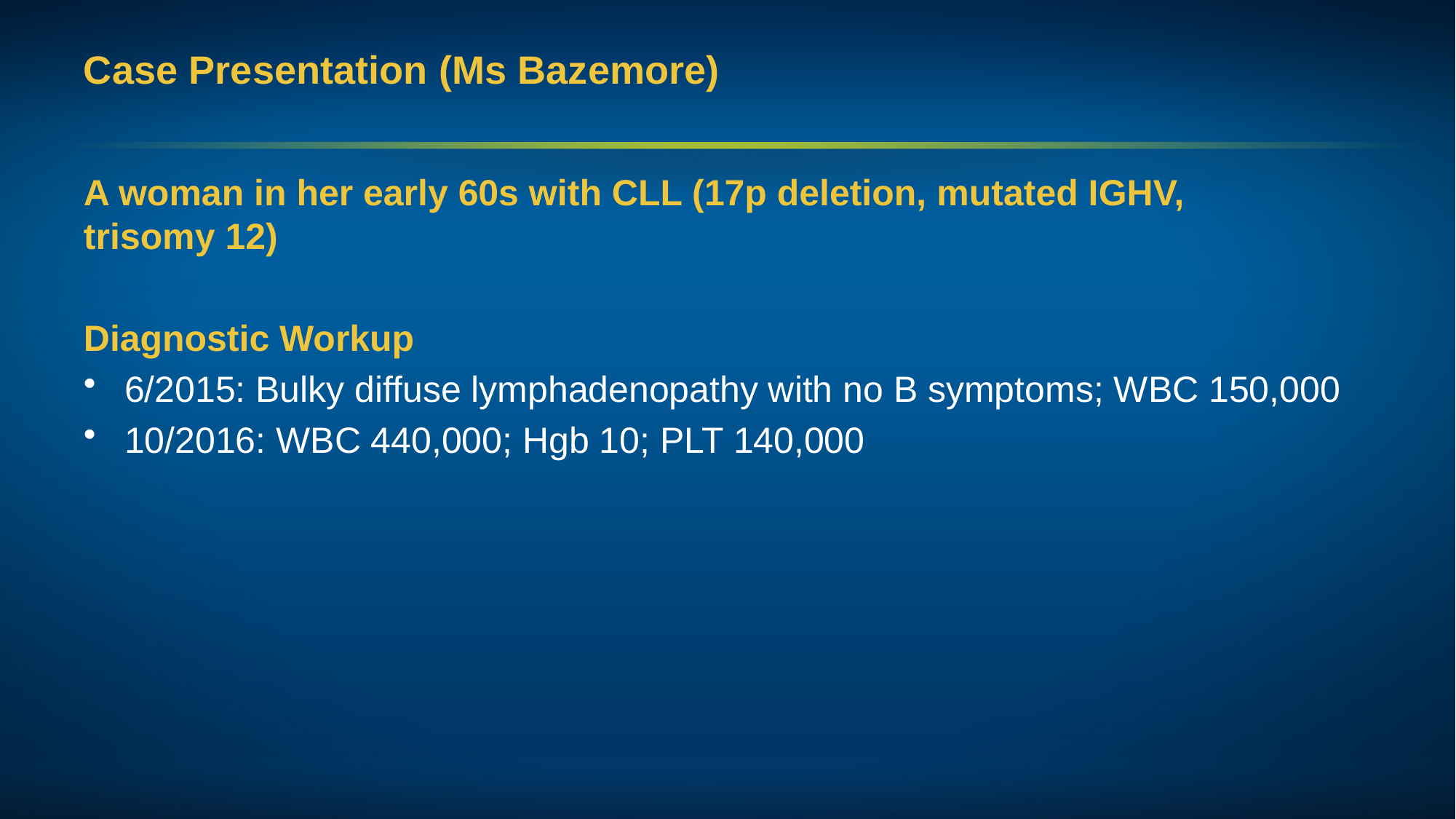

# Case Presentation (Ms Bazemore)
A woman in her early 60s with CLL (17p deletion, mutated IGHV,
trisomy 12)

Diagnostic Workup
6/2015: Bulky diffuse lymphadenopathy with no B symptoms; WBC 150,000
10/2016: WBC 440,000; Hgb 10; PLT 140,000